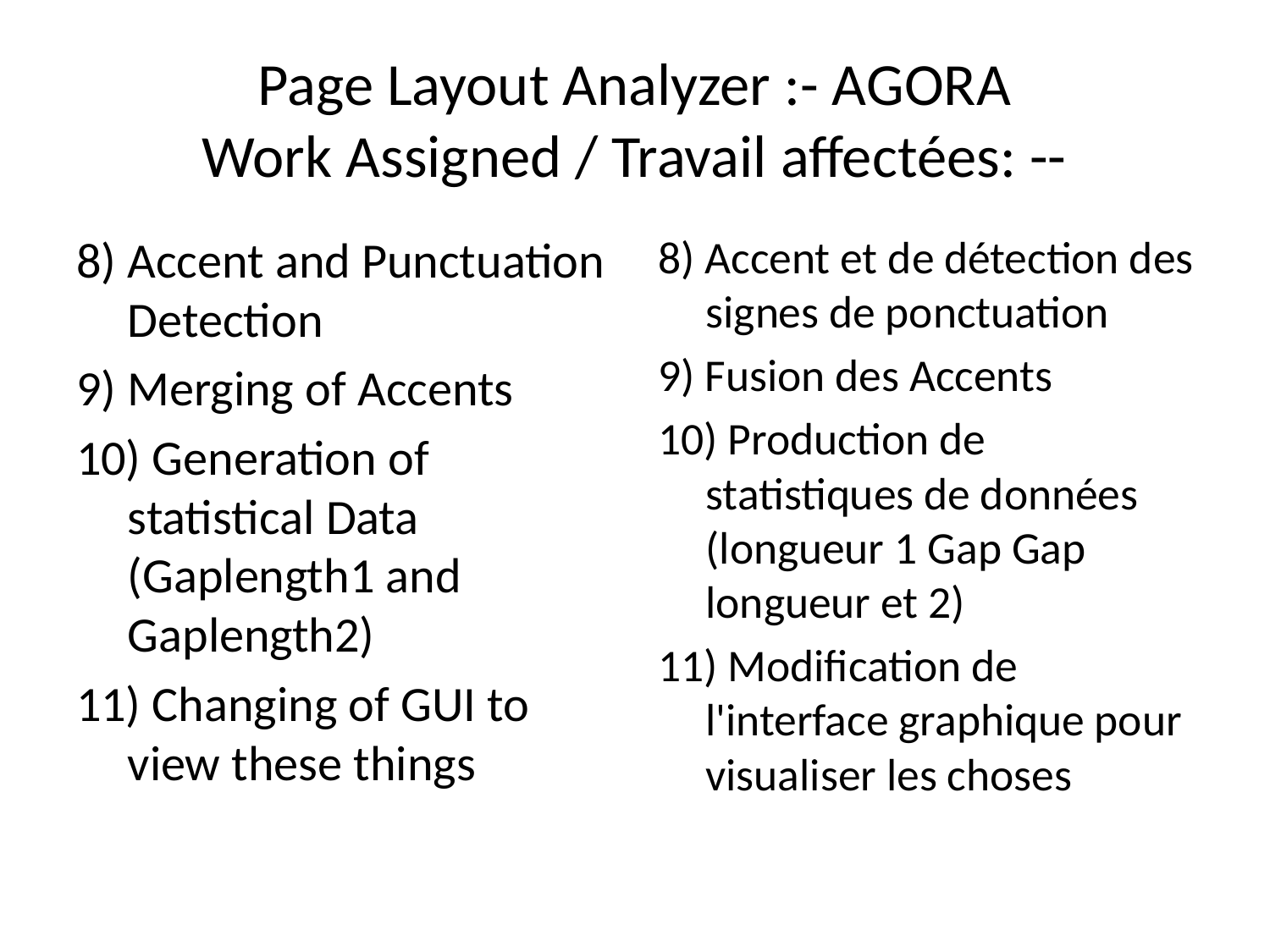

# Page Layout Analyzer :- AGORA Work Assigned / Travail affectées: --
8) Accent and Punctuation Detection
9) Merging of Accents
10) Generation of statistical Data (Gaplength1 and Gaplength2)
11) Changing of GUI to view these things
8) Accent et de détection des signes de ponctuation
9) Fusion des Accents
10) Production de statistiques de données (longueur 1 Gap Gap longueur et 2)
11) Modification de l'interface graphique pour visualiser les choses